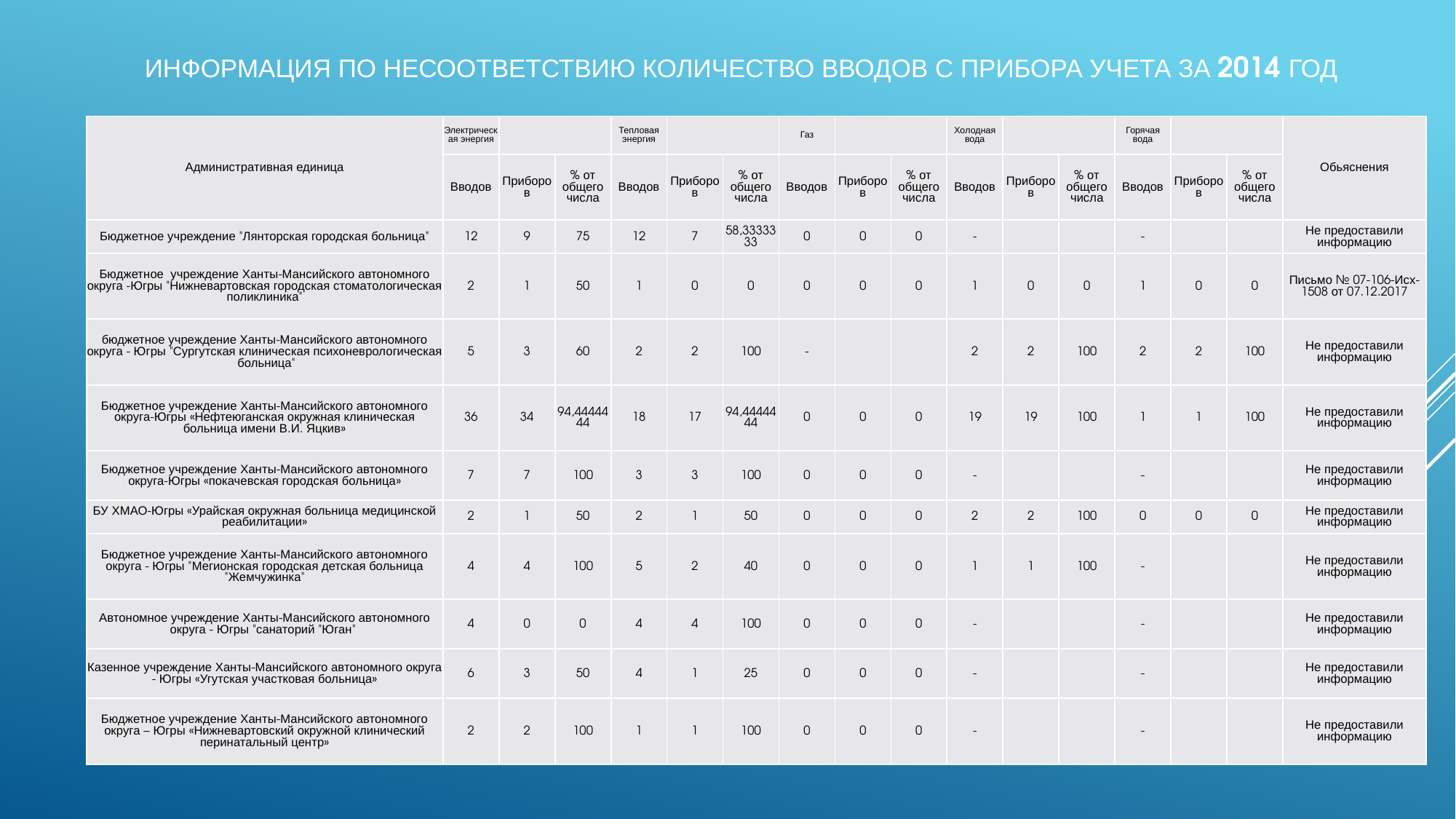

# Информация по несоответствию количество вводов с прибора учета за 2014 год
| Административная единица | Электрическая энергия |  |  | Тепловая энергия |  |  | Газ |  |  | Холодная вода |  |  | Горячая вода |  |  | Обьяснения |
| --- | --- | --- | --- | --- | --- | --- | --- | --- | --- | --- | --- | --- | --- | --- | --- | --- |
|  | Вводов | Приборов | % от общего числа | Вводов | Приборов | % от общего числа | Вводов | Приборов | % от общего числа | Вводов | Приборов | % от общего числа | Вводов | Приборов | % от общего числа |  |
| Бюджетное учреждение "Лянторская городская больница" | 12 | 9 | 75 | 12 | 7 | 58,3333333 | 0 | 0 | 0 | - |  |  | - |  |  | Не предоставили информацию |
| Бюджетное учреждение Ханты-Мансийского автономного округа -Югры "Нижневартовская городская стоматологическая поликлиника" | 2 | 1 | 50 | 1 | 0 | 0 | 0 | 0 | 0 | 1 | 0 | 0 | 1 | 0 | 0 | Письмо № 07-106-Исх-1508 от 07.12.2017 |
| бюджетное учреждение Ханты-Мансийского автономного округа - Югры "Сургутская клиническая психоневрологическая больница" | 5 | 3 | 60 | 2 | 2 | 100 | - |  |  | 2 | 2 | 100 | 2 | 2 | 100 | Не предоставили информацию |
| Бюджетное учреждение Ханты-Мансийского автономного округа-Югры «Нефтеюганская окружная клиническая больница имени В.И. Яцкив» | 36 | 34 | 94,4444444 | 18 | 17 | 94,4444444 | 0 | 0 | 0 | 19 | 19 | 100 | 1 | 1 | 100 | Не предоставили информацию |
| Бюджетное учреждение Ханты-Мансийского автономного округа-Югры «покачевская городская больница» | 7 | 7 | 100 | 3 | 3 | 100 | 0 | 0 | 0 | - |  |  | - |  |  | Не предоставили информацию |
| БУ ХМАО-Югры «Урайская окружная больница медицинской реабилитации» | 2 | 1 | 50 | 2 | 1 | 50 | 0 | 0 | 0 | 2 | 2 | 100 | 0 | 0 | 0 | Не предоставили информацию |
| Бюджетное учреждение Ханты-Мансийского автономного округа - Югры "Мегионская городская детская больница "Жемчужинка" | 4 | 4 | 100 | 5 | 2 | 40 | 0 | 0 | 0 | 1 | 1 | 100 | - |  |  | Не предоставили информацию |
| Автономное учреждение Ханты-Мансийского автономного округа - Югры "санаторий "Юган" | 4 | 0 | 0 | 4 | 4 | 100 | 0 | 0 | 0 | - |  |  | - |  |  | Не предоставили информацию |
| Казенное учреждение Ханты-Мансийского автономного округа - Югры «Угутская участковая больница» | 6 | 3 | 50 | 4 | 1 | 25 | 0 | 0 | 0 | - |  |  | - |  |  | Не предоставили информацию |
| Бюджетное учреждение Ханты-Мансийского автономного округа – Югры «Нижневартовский окружной клинический перинатальный центр» | 2 | 2 | 100 | 1 | 1 | 100 | 0 | 0 | 0 | - |  |  | - |  |  | Не предоставили информацию |